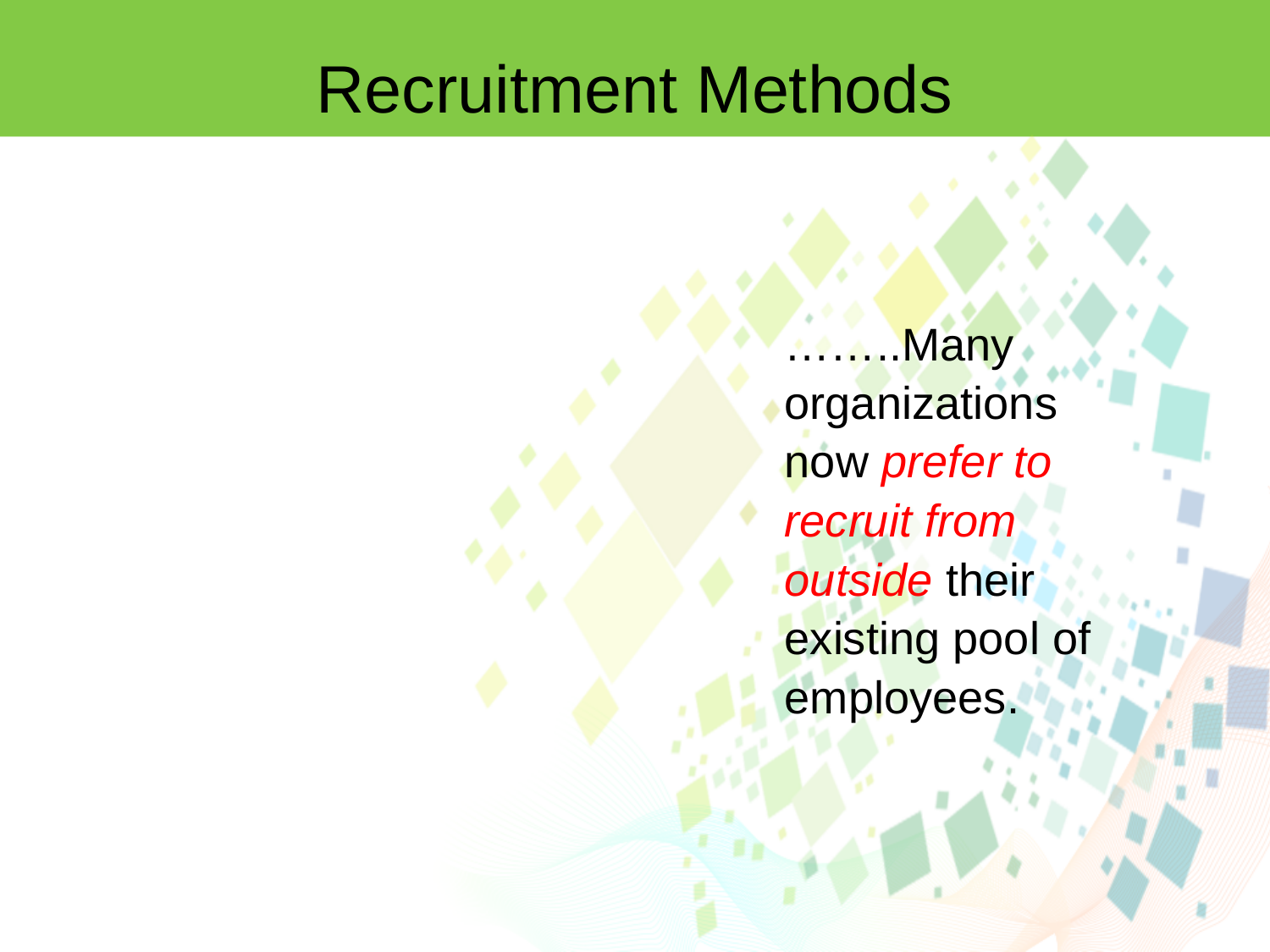

Recruitment Methods
……..Many organizations now prefer to recruit from outside their existing pool of employees.